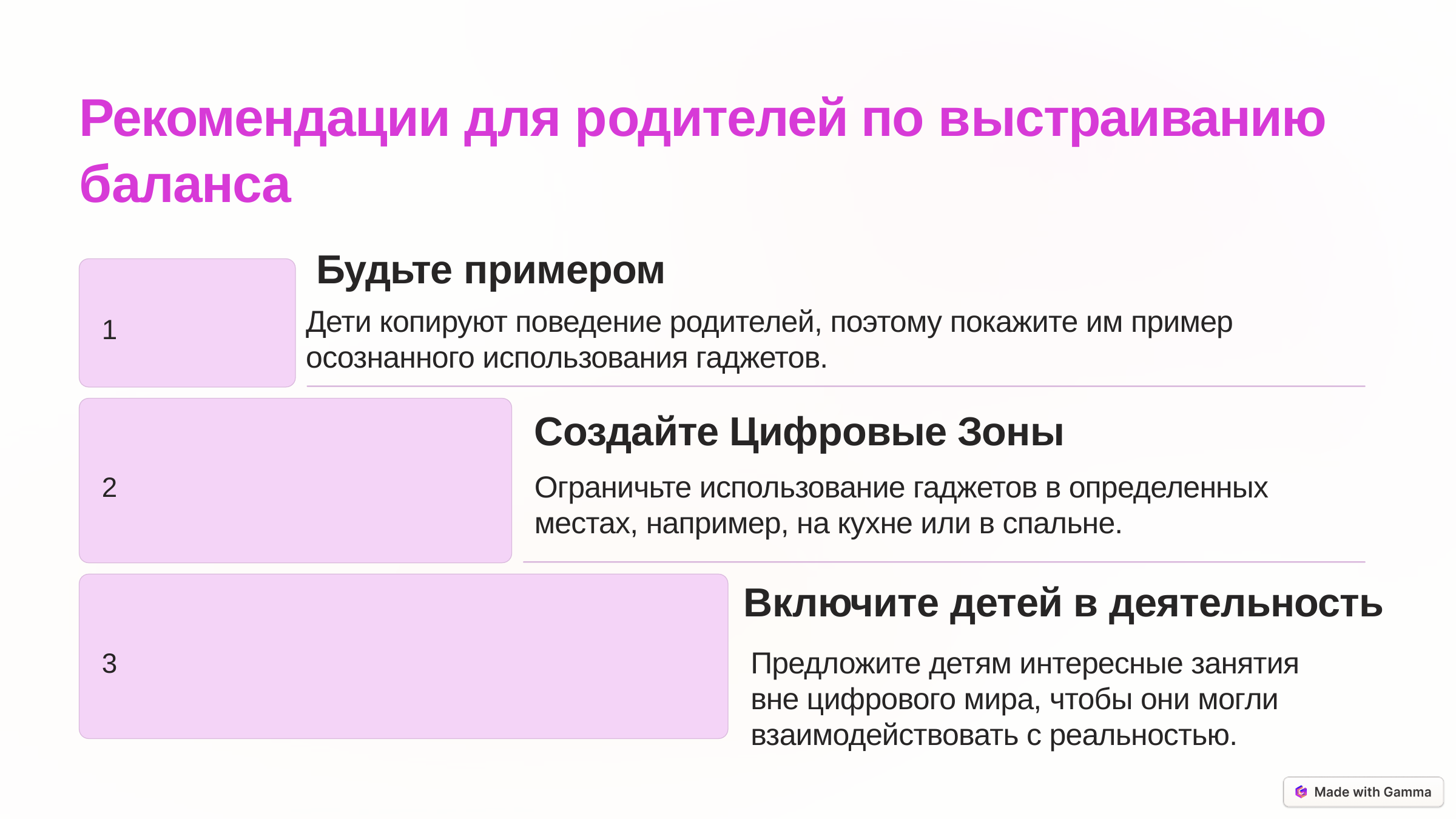

Рекомендации для родителей по выстраиванию баланса

Будьте примером
1
Дети копируют поведение родителей, поэтому покажите им пример
осознанного использования гаджетов.

Создайте Цифровые Зоны
2
Ограничьте использование гаджетов в определенных местах, например, на кухне или в спальне.

Включите детей в деятельность
3
Предложите детям интересные занятия вне цифрового мира, чтобы они могли взаимодействовать с реальностью.